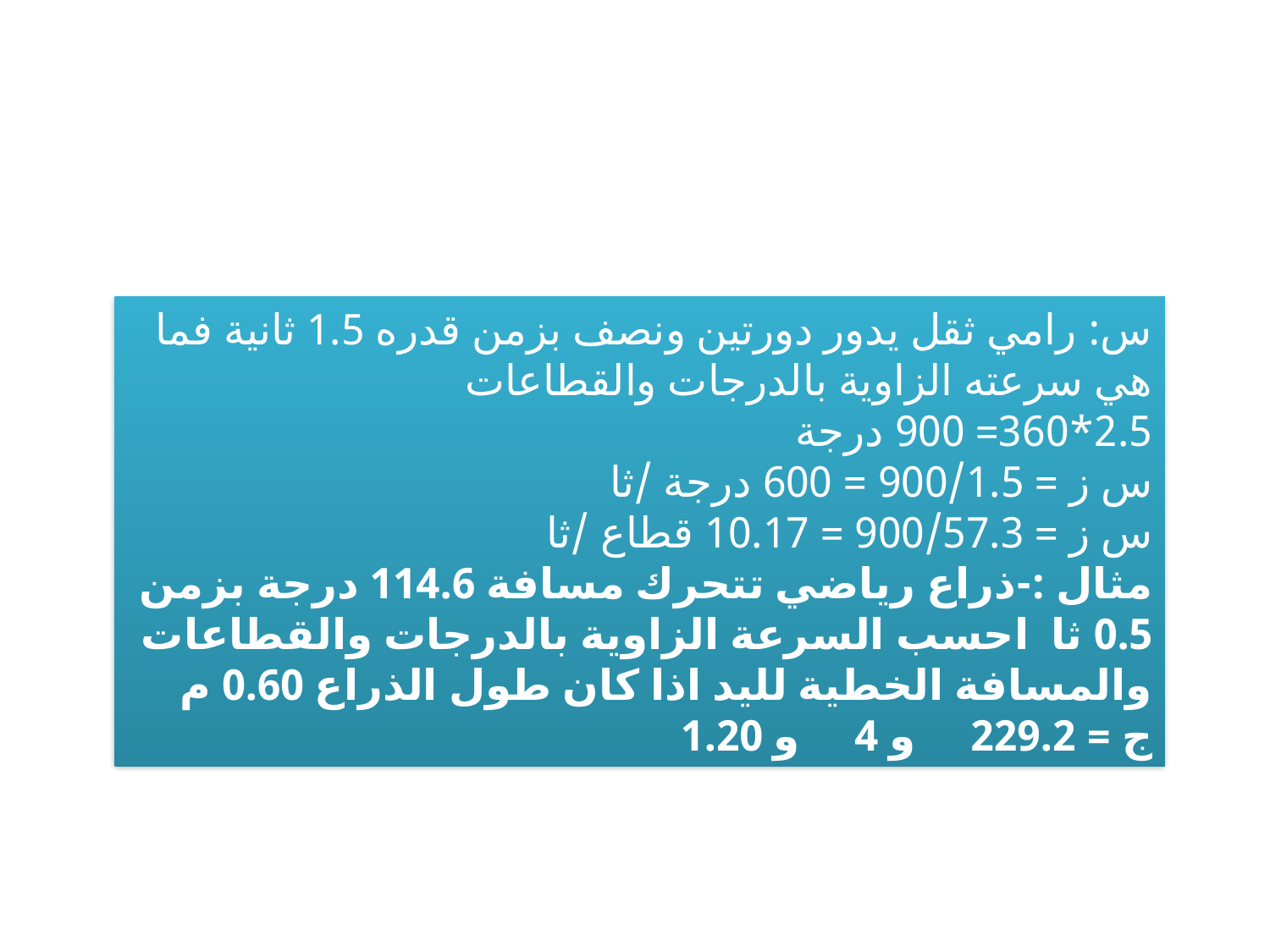

س: رامي ثقل يدور دورتين ونصف بزمن قدره 1.5 ثانية فما هي سرعته الزاوية بالدرجات والقطاعات
2.5*360= 900 درجة
س ز = 900/1.5 = 600 درجة /ثا
س ز = 900/57.3 = 10.17 قطاع /ثا
مثال :-ذراع رياضي تتحرك مسافة 114.6 درجة بزمن 0.5 ثا  احسب السرعة الزاوية بالدرجات والقطاعات والمسافة الخطية لليد اذا كان طول الذراع 0.60 م
ج = 229.2     و 4     و 1.20